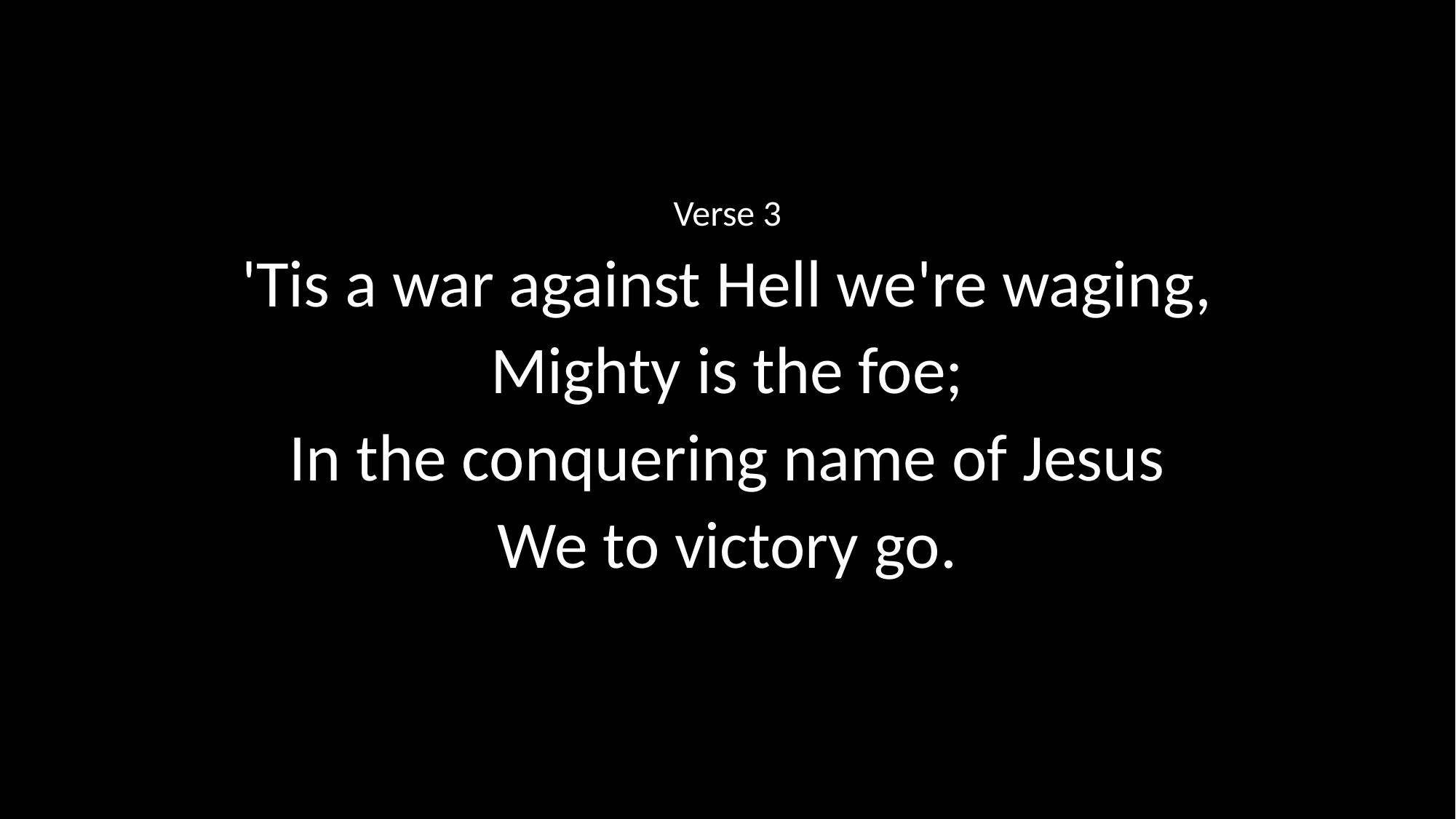

Verse 3
'Tis a war against Hell we're waging,
Mighty is the foe;
In the conquering name of Jesus
We to victory go.